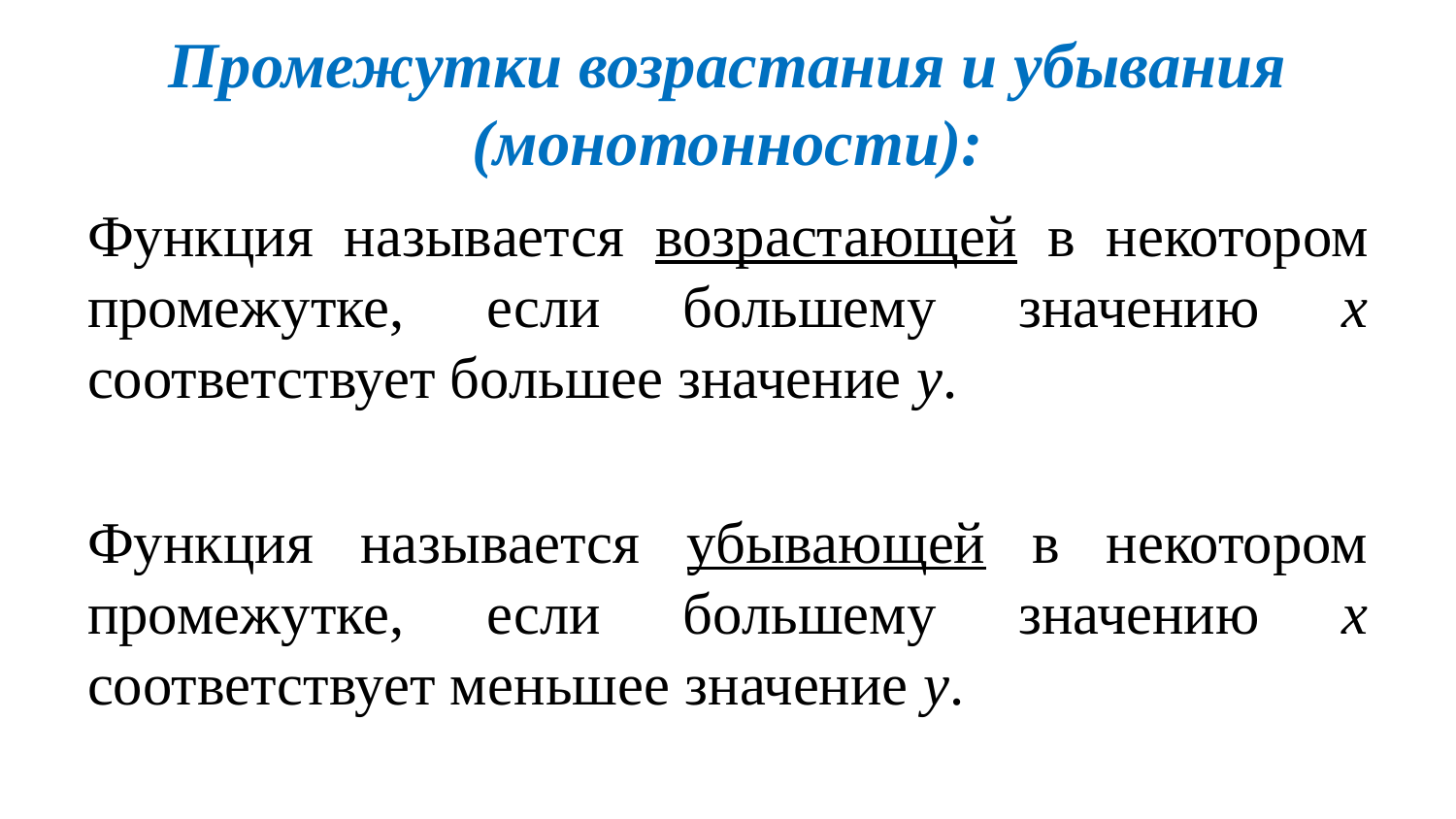

# Промежутки возрастания и убывания (монотонности):
Функция называется возрастающей в некотором промежутке, если большему значению х соответствует большее значение у.

Функция называется убывающей в некотором промежутке, если большему значению х соответствует меньшее значение у.